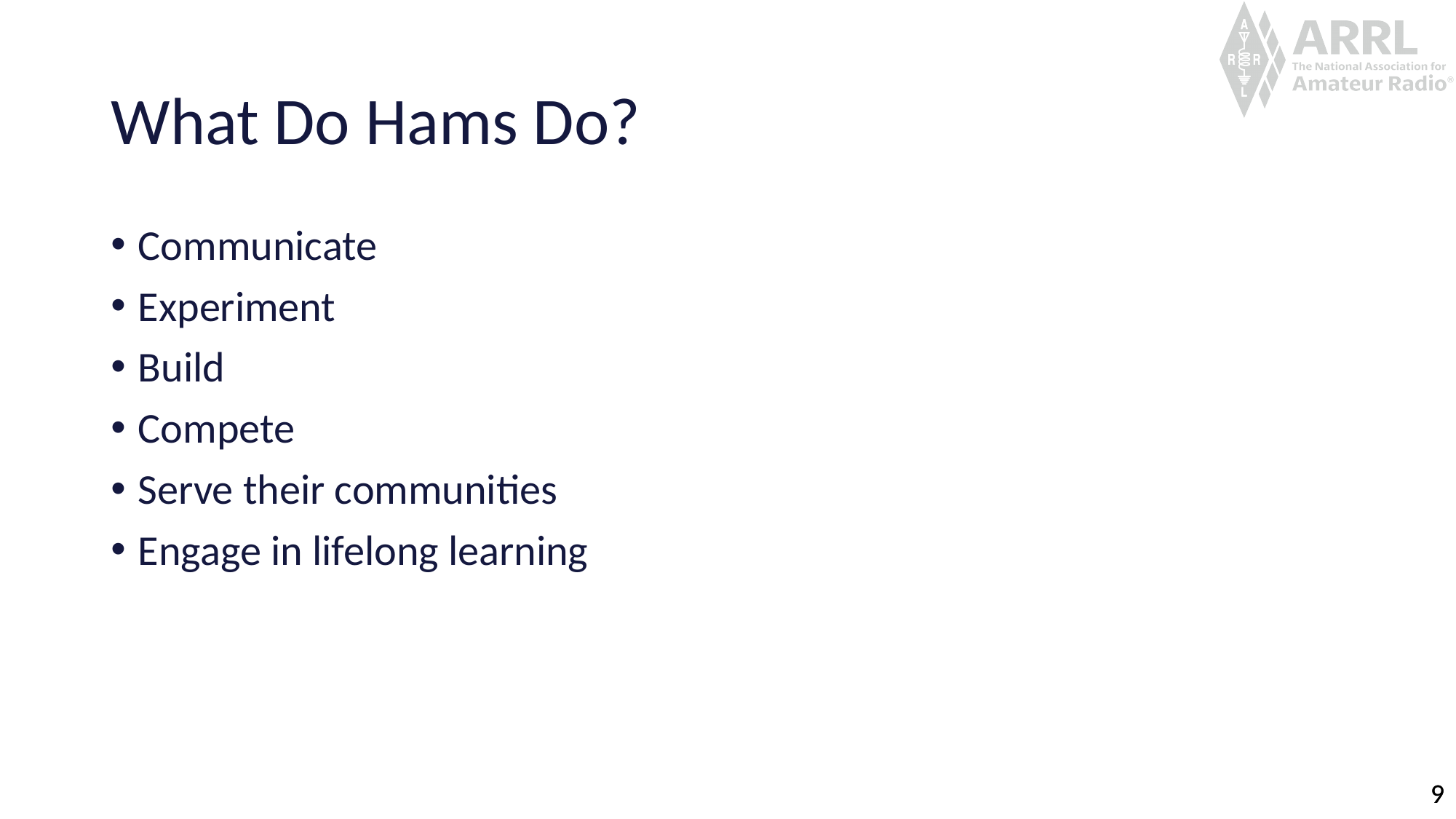

# What Do Hams Do?
Communicate
Experiment
Build
Compete
Serve their communities
Engage in lifelong learning